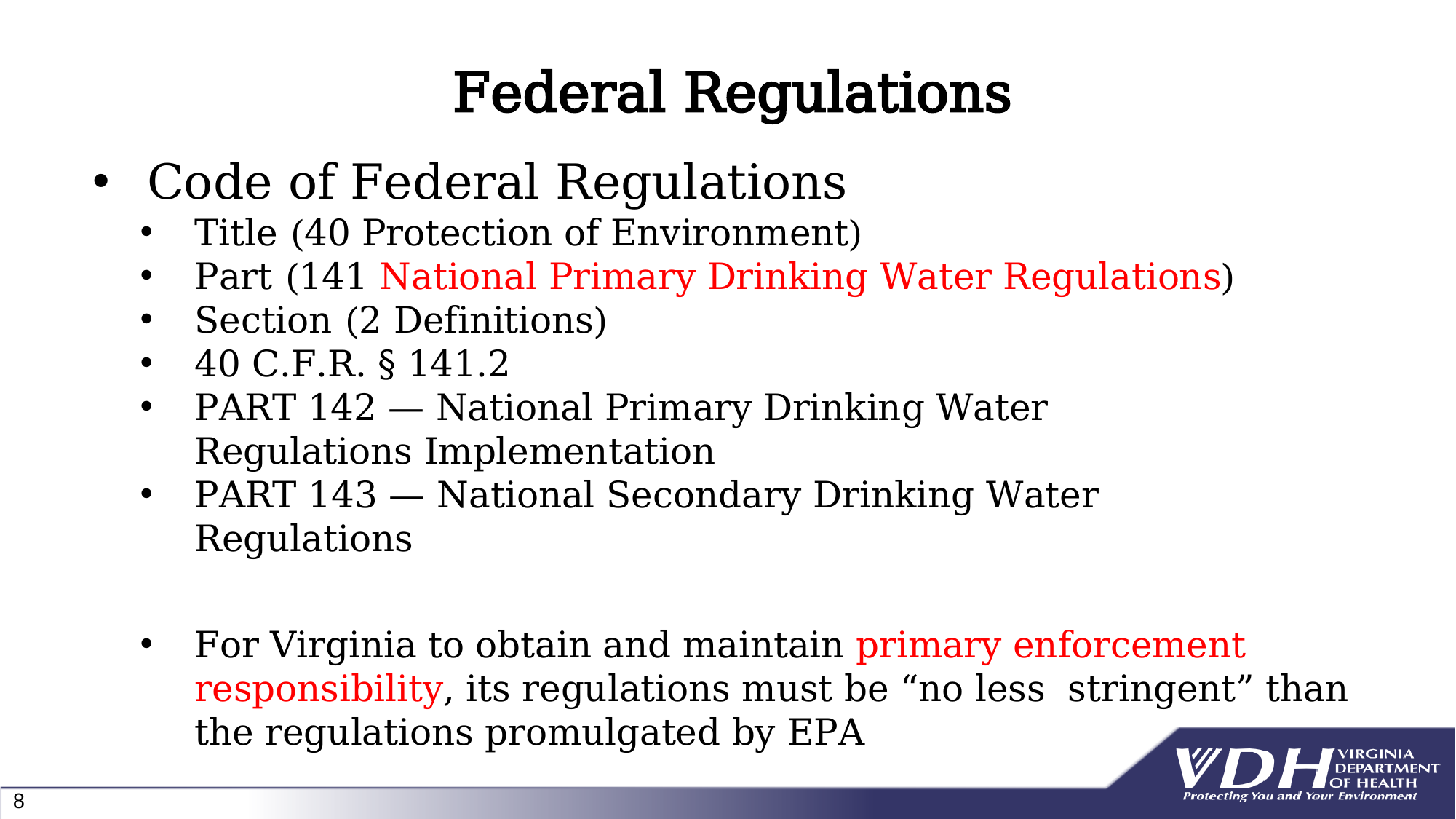

# Federal Regulations
Code of Federal Regulations
Title (40 Protection of Environment)
Part (141 National Primary Drinking Water Regulations)
Section (2 Definitions)
40 C.F.R. § 141.2
PART 142 — National Primary Drinking Water Regulations Implementation
PART 143 — National Secondary Drinking Water Regulations

For Virginia to obtain and maintain primary enforcement  responsibility, its regulations must be “no less  stringent” than the regulations promulgated by EPA
8